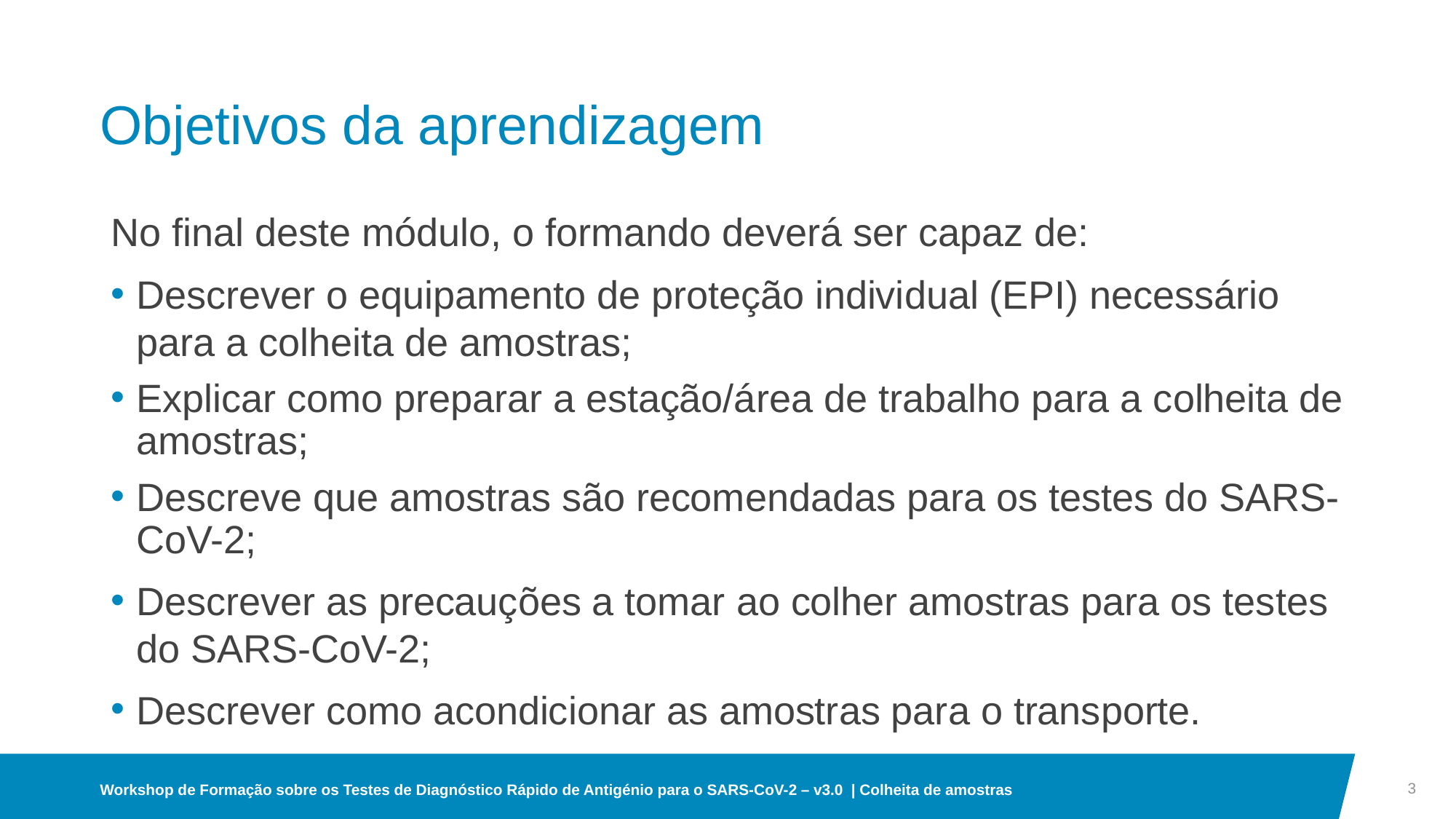

# Objetivos da aprendizagem
No final deste módulo, o formando deverá ser capaz de:
Descrever o equipamento de proteção individual (EPI) necessário para a colheita de amostras;
Explicar como preparar a estação/área de trabalho para a colheita de amostras;
Descreve que amostras são recomendadas para os testes do SARS-CoV-2;
Descrever as precauções a tomar ao colher amostras para os testes do SARS-CoV-2;
Descrever como acondicionar as amostras para o transporte.

3
Workshop de Formação sobre os Testes de Diagnóstico Rápido de Antigénio para o SARS-CoV-2 – v3.0  | Colheita de amostras